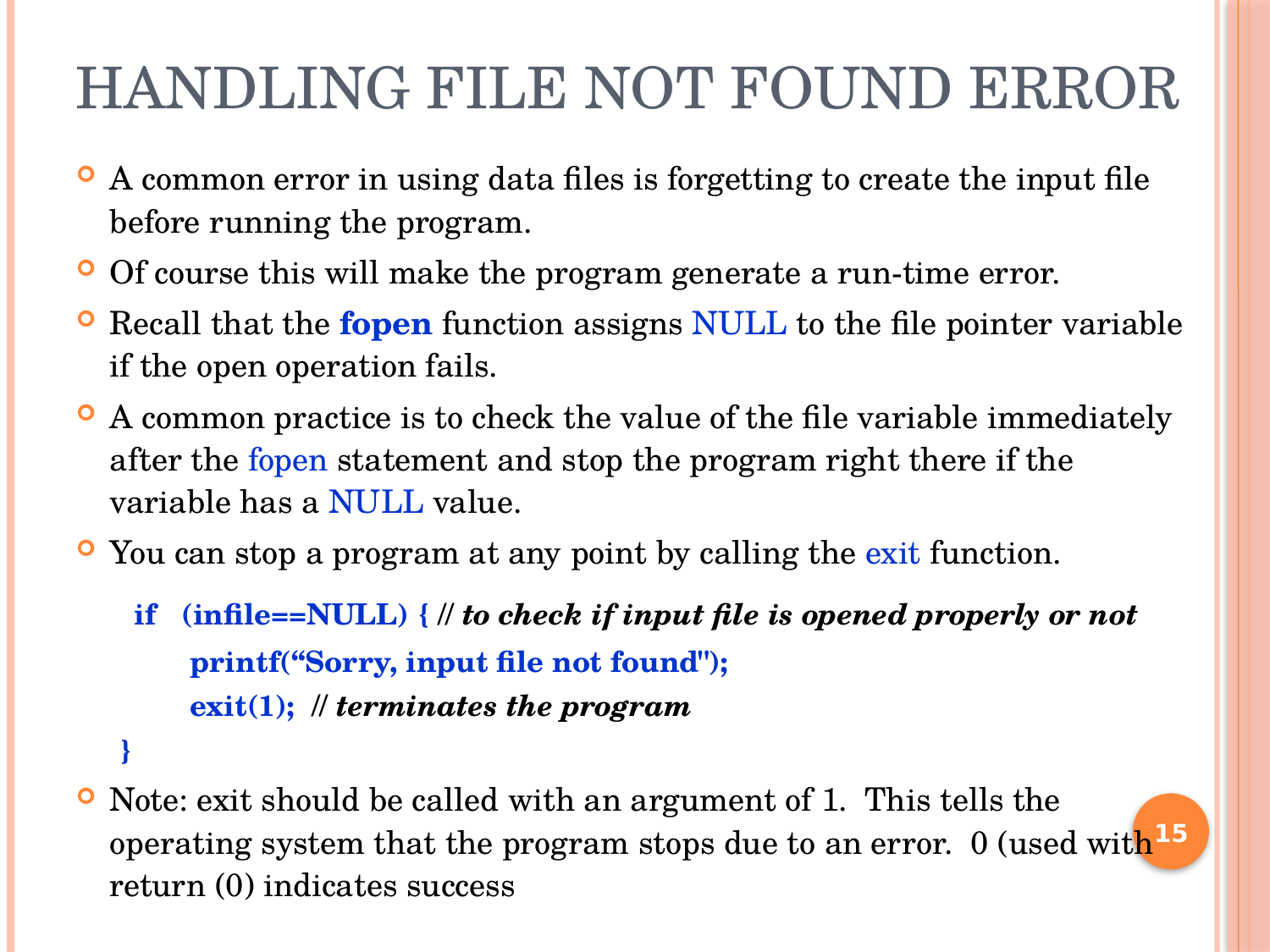

# Handling File not found error
A common error in using data files is forgetting to create the input file before running the program.
Of course this will make the program generate a run-time error.
Recall that the fopen function assigns NULL to the file pointer variable if the open operation fails.
A common practice is to check the value of the file variable immediately after the fopen statement and stop the program right there if the variable has a NULL value.
You can stop a program at any point by calling the exit function.
     if   (infile==NULL) { // to check if input file is opened properly or not
	printf(“Sorry, input file not found");
	exit(1);  // terminates the program
}
Note: exit should be called with an argument of 1.  This tells the operating system that the program stops due to an error.  0 (used with return (0) indicates success
15